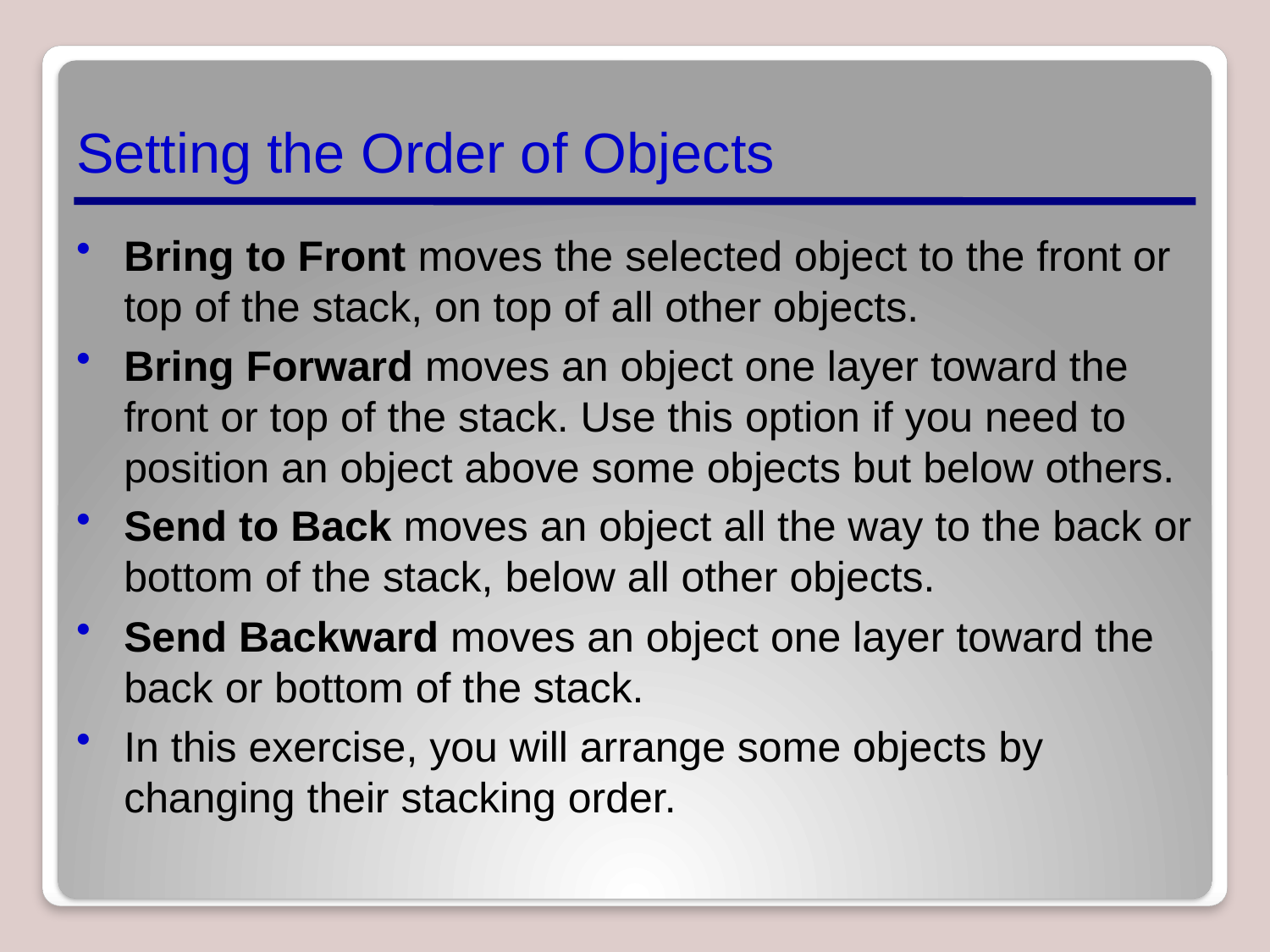

# Setting the Order of Objects
Bring to Front moves the selected object to the front or top of the stack, on top of all other objects.
Bring Forward moves an object one layer toward the front or top of the stack. Use this option if you need to position an object above some objects but below others.
Send to Back moves an object all the way to the back or bottom of the stack, below all other objects.
Send Backward moves an object one layer toward the back or bottom of the stack.
In this exercise, you will arrange some objects by changing their stacking order.